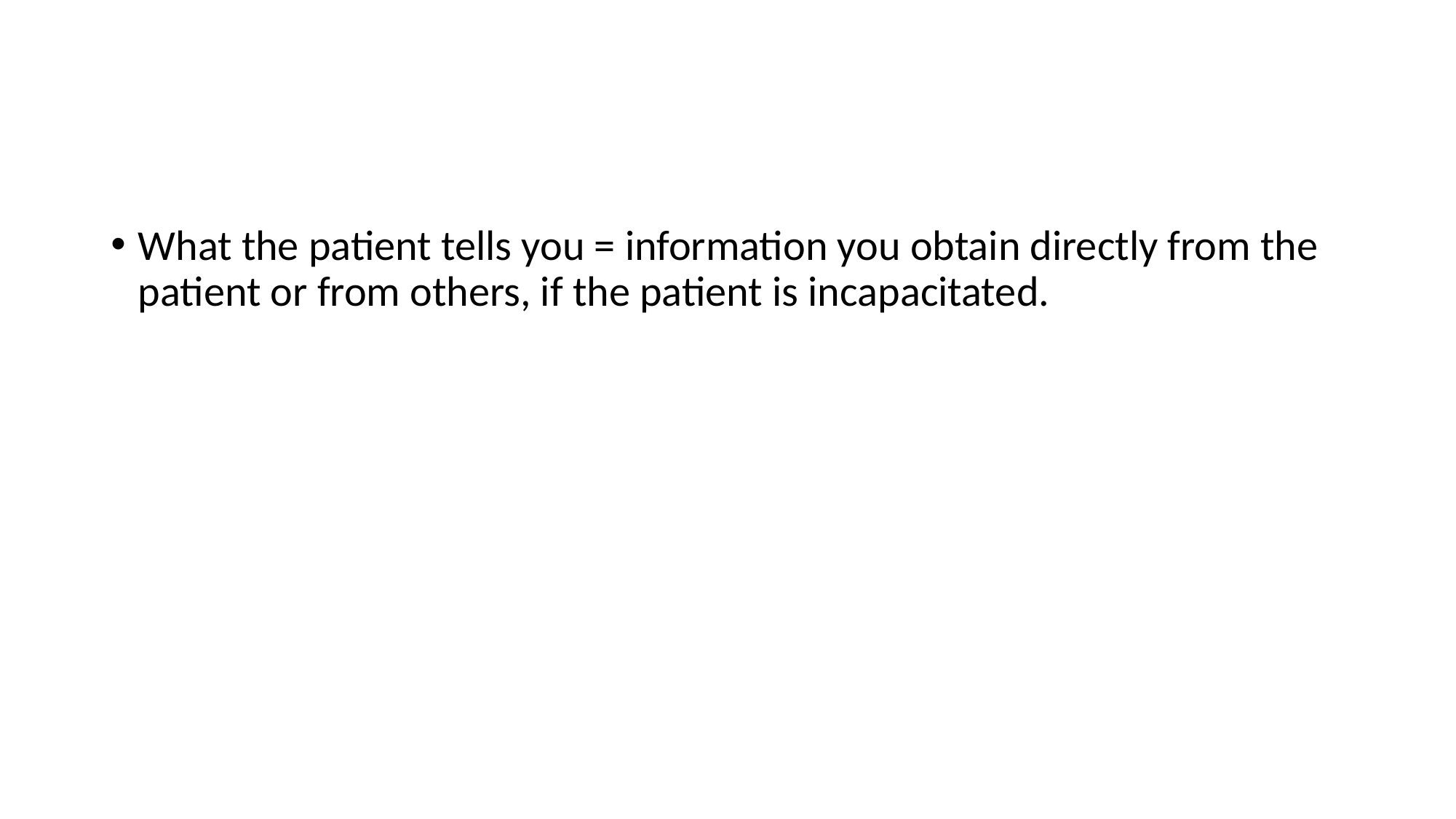

#
What the patient tells you = information you obtain directly from the patient or from others, if the patient is incapacitated.